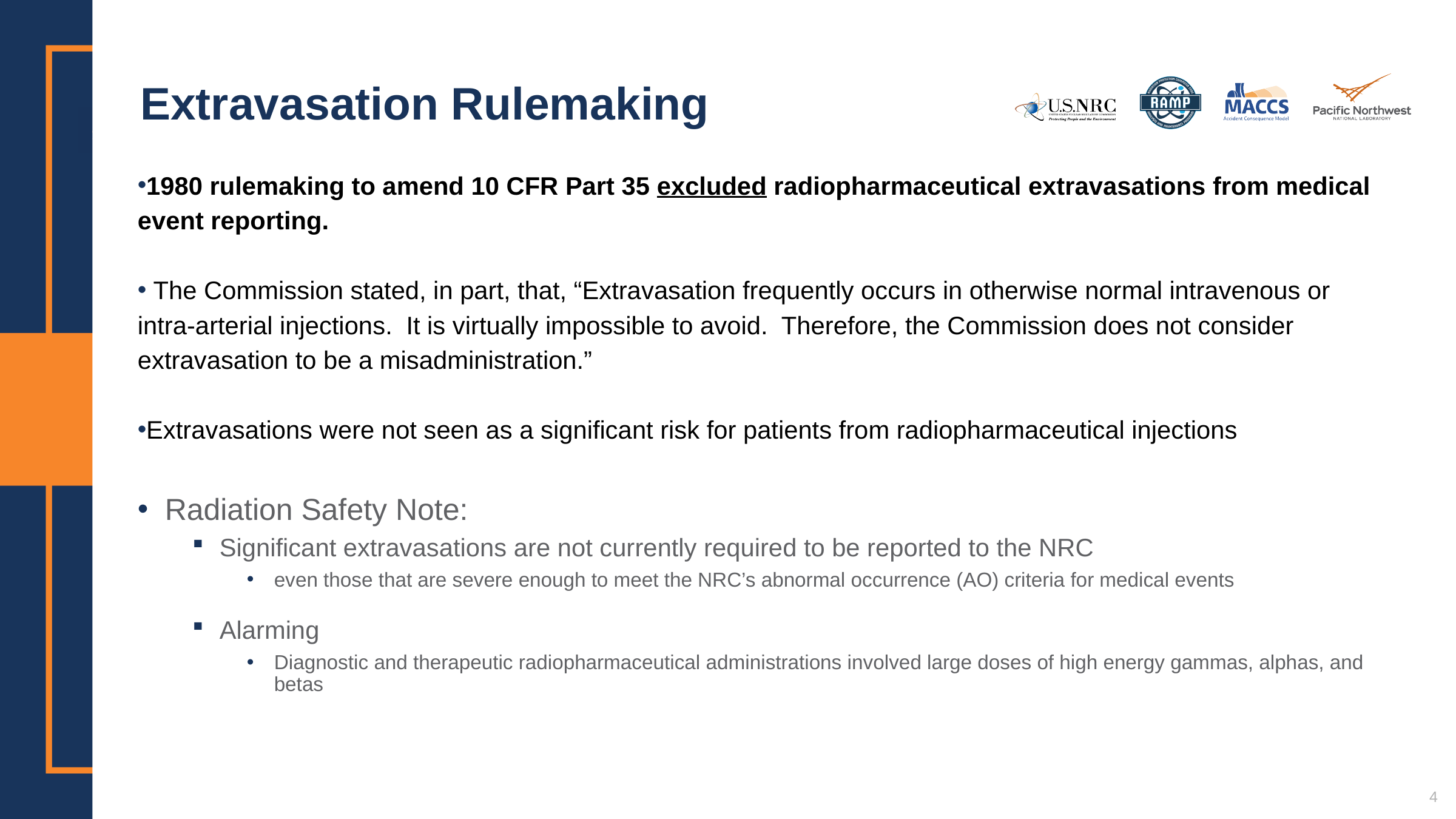

# Extravasation Rulemaking
1980 rulemaking to amend 10 CFR Part 35 excluded radiopharmaceutical extravasations from medical event reporting.

 The Commission stated, in part, that, “Extravasation frequently occurs in otherwise normal intravenous or intra-arterial injections.  It is virtually impossible to avoid.  Therefore, the Commission does not consider extravasation to be a misadministration.”

Extravasations were not seen as a significant risk for patients from radiopharmaceutical injections

Radiation Safety Note:
Significant extravasations are not currently required to be reported to the NRC
even those that are severe enough to meet the NRC’s abnormal occurrence (AO) criteria for medical events

Alarming
Diagnostic and therapeutic radiopharmaceutical administrations involved large doses of high energy gammas, alphas, and betas

4